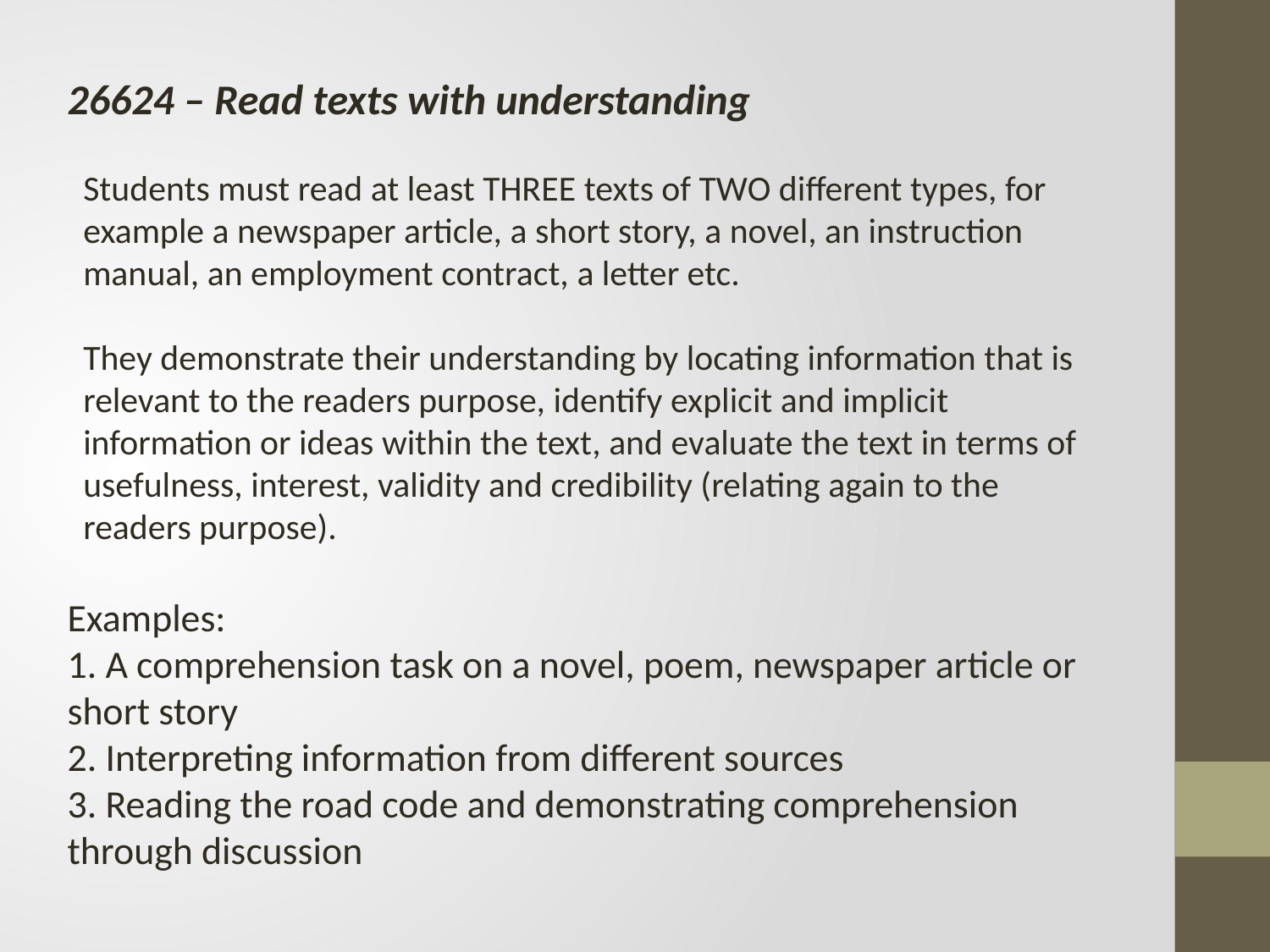

26624 – Read texts with understanding

Students must read at least THREE texts of TWO different types, for example a newspaper article, a short story, a novel, an instruction manual, an employment contract, a letter etc.

They demonstrate their understanding by locating information that is relevant to the readers purpose, identify explicit and implicit information or ideas within the text, and evaluate the text in terms of usefulness, interest, validity and credibility (relating again to the readers purpose).

Examples:
1. A comprehension task on a novel, poem, newspaper article or short story
2. Interpreting information from different sources
3. Reading the road code and demonstrating comprehension through discussion